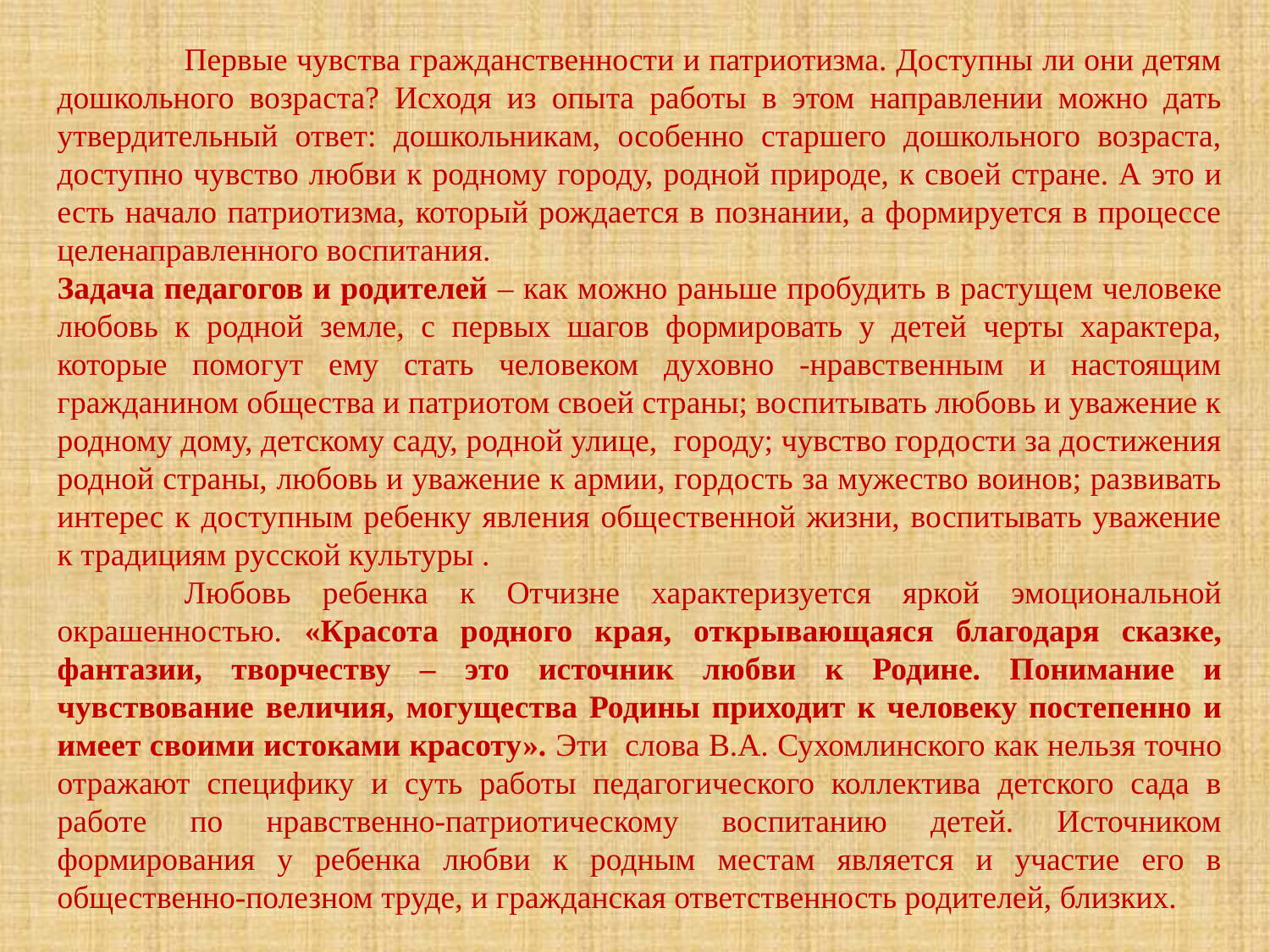

Первые чувства гражданственности и патриотизма. Доступны ли они детям дошкольного возраста? Исходя из опыта работы в этом направлении можно дать утвердительный ответ: дошкольникам, особенно старшего дошкольного возраста, доступно чувство любви к родному городу, родной природе, к своей стране. А это и есть начало патриотизма, который рождается в познании, а формируется в процессе целенаправленного воспитания.
Задача педагогов и родителей – как можно раньше пробудить в растущем человеке любовь к родной земле, с первых шагов формировать у детей черты характера, которые помогут ему стать человеком духовно -нравственным и настоящим гражданином общества и патриотом своей страны; воспитывать любовь и уважение к родному дому, детскому саду, родной улице,  городу; чувство гордости за достижения родной страны, любовь и уважение к армии, гордость за мужество воинов; развивать интерес к доступным ребенку явления общественной жизни, воспитывать уважение к традициям русской культуры .
	Любовь ребенка к Отчизне характеризуется яркой эмоциональной окрашенностью. «Красота родного края, открывающаяся благодаря сказке, фантазии, творчеству – это источник любви к Родине. Понимание и чувствование величия, могущества Родины приходит к человеку постепенно и имеет своими истоками красоту». Эти  слова В.А. Сухомлинского как нельзя точно отражают специфику и суть работы педагогического коллектива детского сада в работе по нравственно-патриотическому воспитанию детей. Источником формирования у ребенка любви к родным местам является и участие его в общественно-полезном труде, и гражданская ответственность родителей, близких.